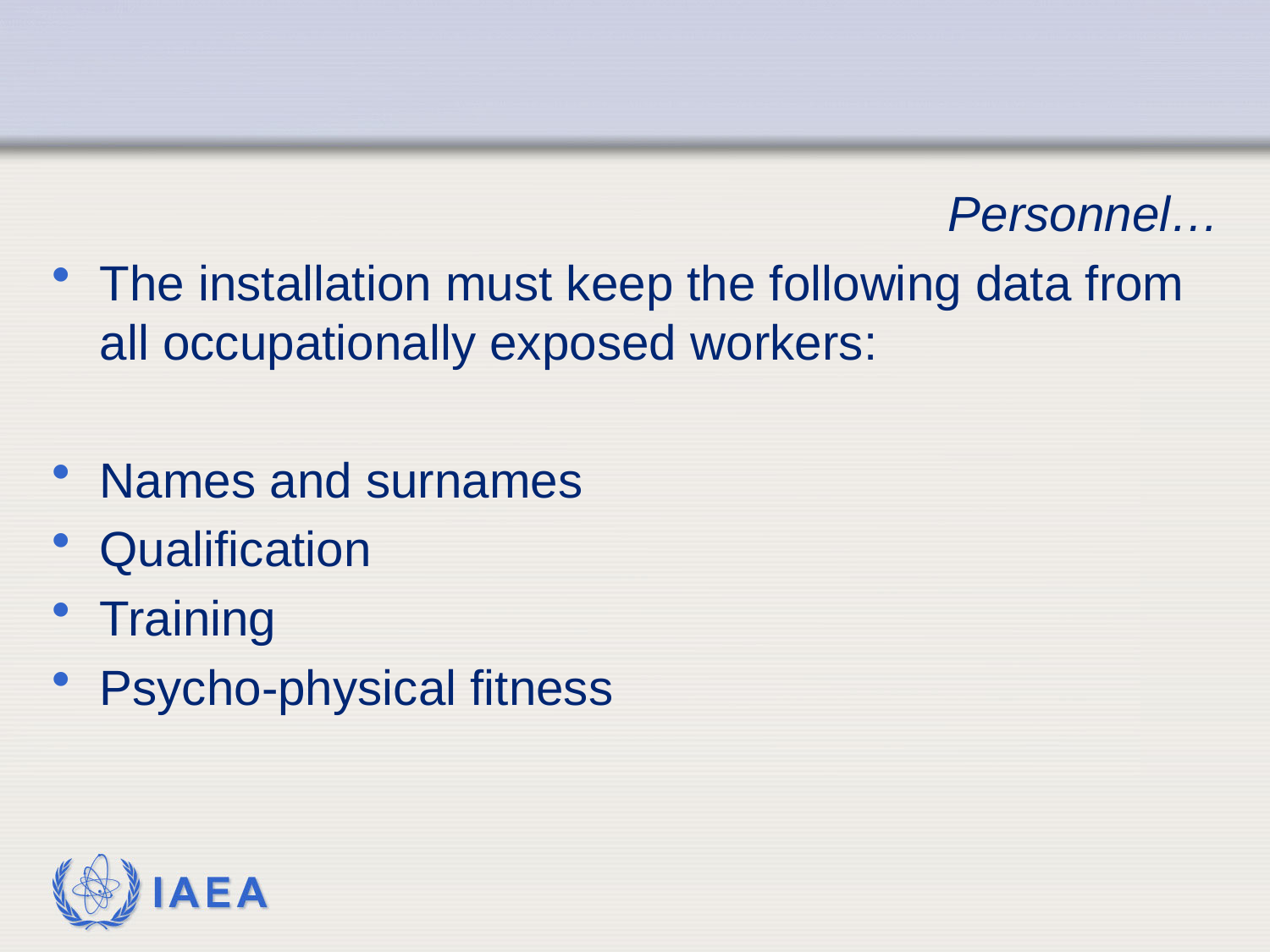

#
Personnel…
The installation must keep the following data from all occupationally exposed workers:

Names and surnames
Qualification
Training
Psycho-physical fitness